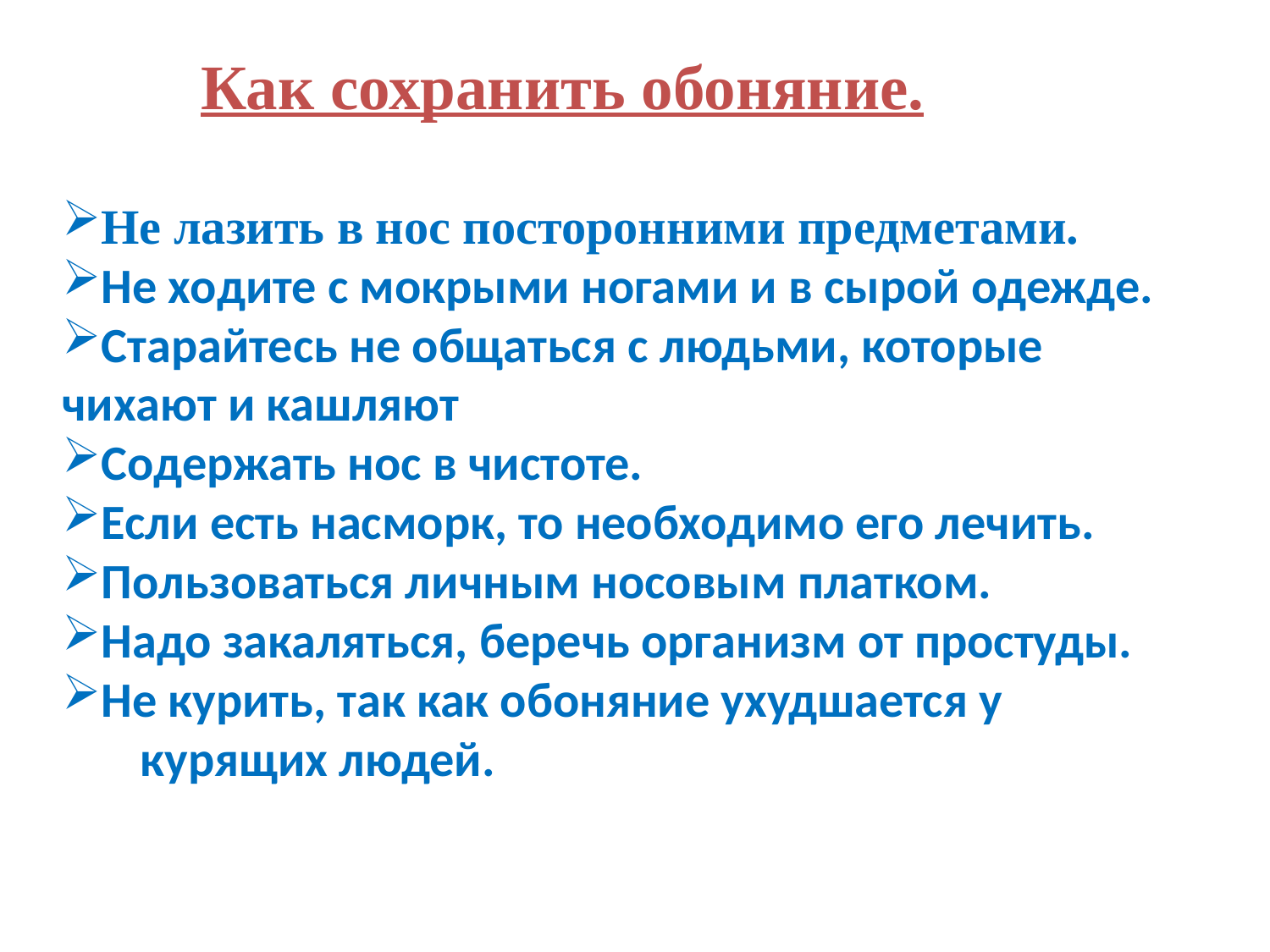

Как сохранить обоняние.

Не лазить в нос посторонними предметами.
Не ходите с мокрыми ногами и в сырой одежде.
Старайтесь не общаться с людьми, которые чихают и кашляют
Содержать нос в чистоте.
Если есть насморк, то необходимо его лечить.
Пользоваться личным носовым платком.
Надо закаляться, беречь организм от простуды.
Не курить, так как обоняние ухудшается у                       курящих людей.